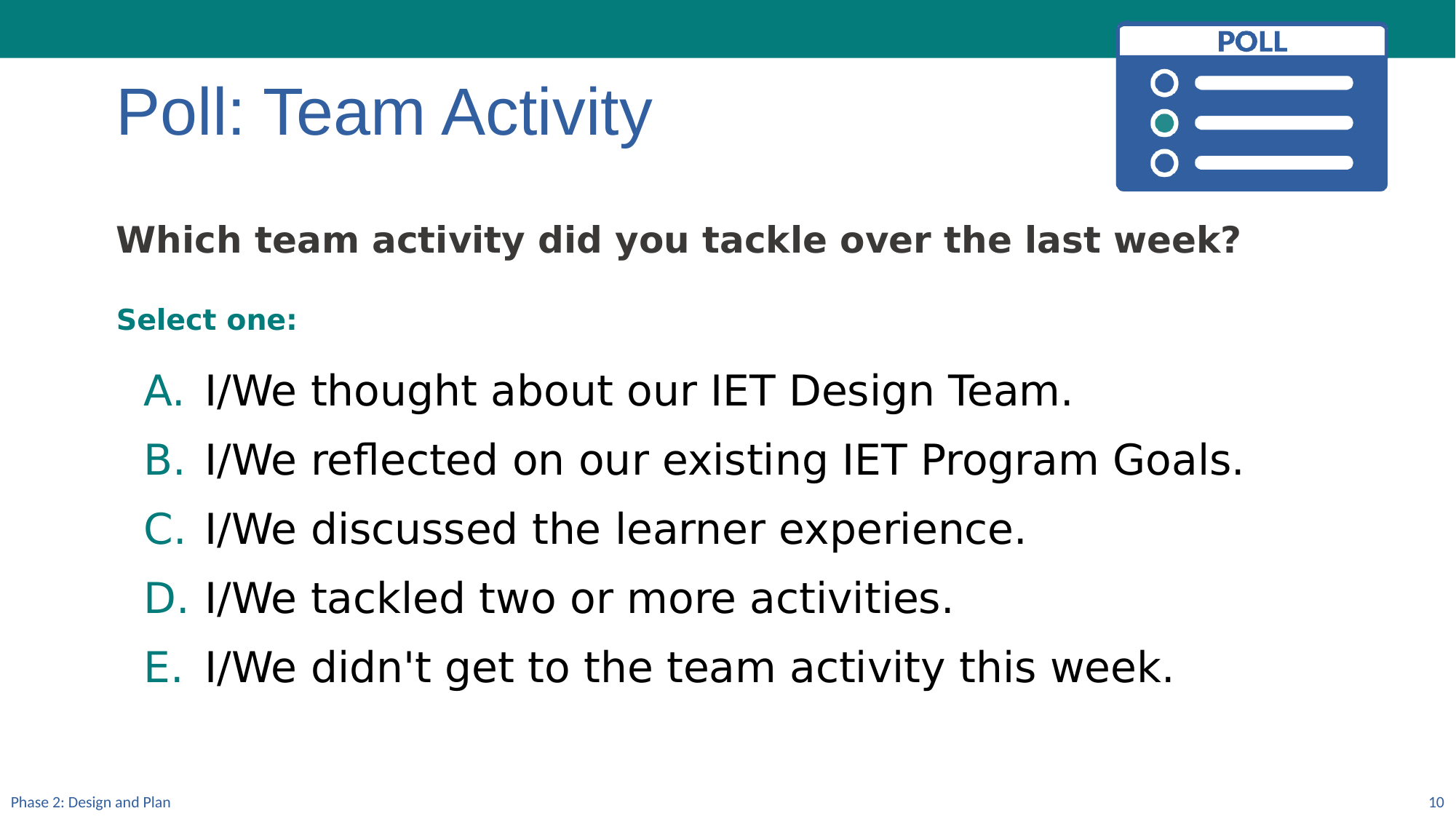

Poll: Team Activity
Which team activity did you tackle over the last week?
Select one:
I/We thought about our IET Design Team.
I/We reflected on our existing IET Program Goals.
I/We discussed the learner experience.
I/We tackled two or more activities.
I/We didn't get to the team activity this week.
Phase 2: Design and Plan
10